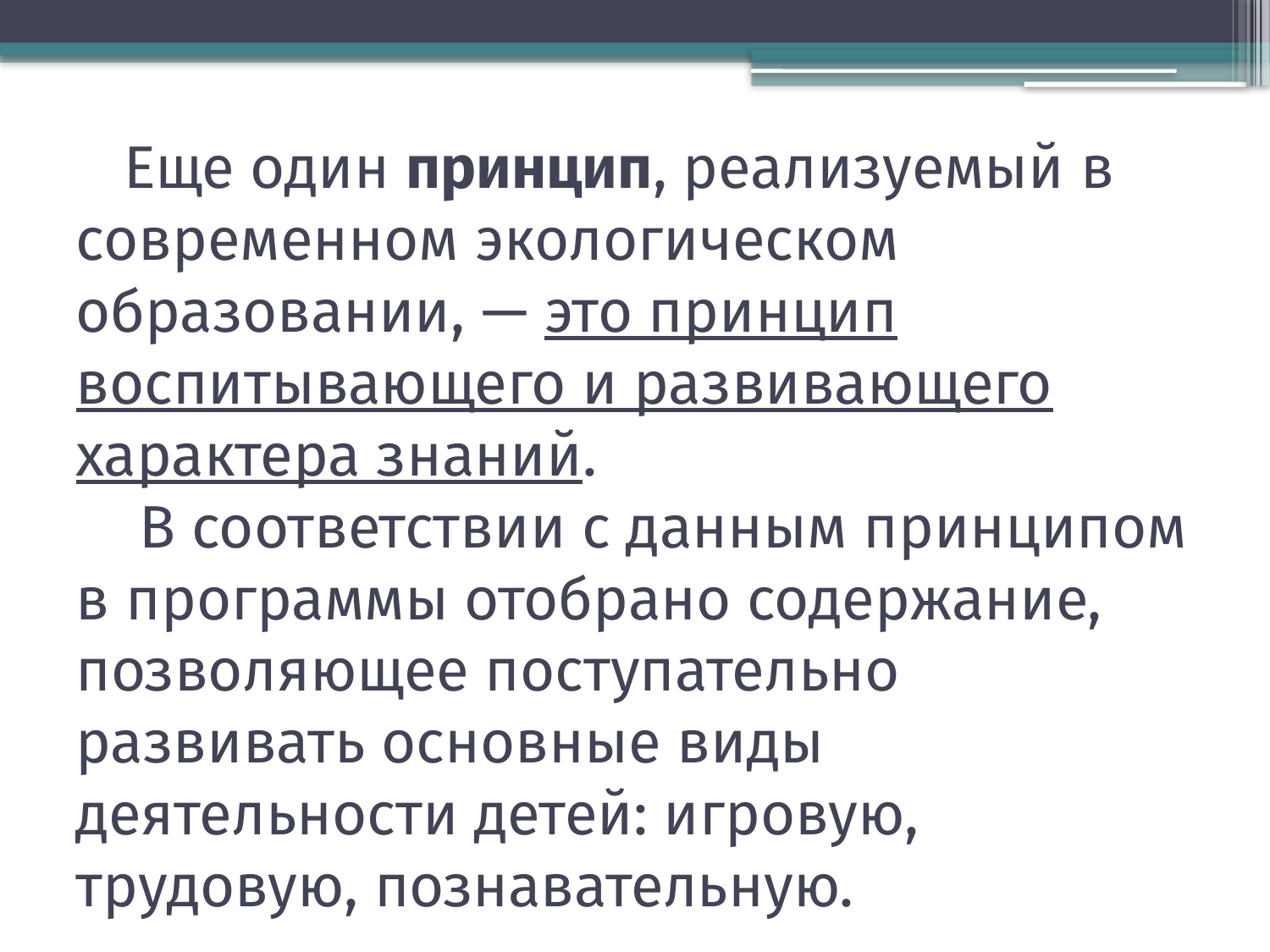

# Еще один принцип, реализуемый в современном экологическом образовании, — это принцип воспитывающего и развивающего характера знаний. В соответствии с данным принципом в программы отобрано содержание, позволяющее поступательно развивать основные виды деятельности детей: игровую, трудовую, познавательную.